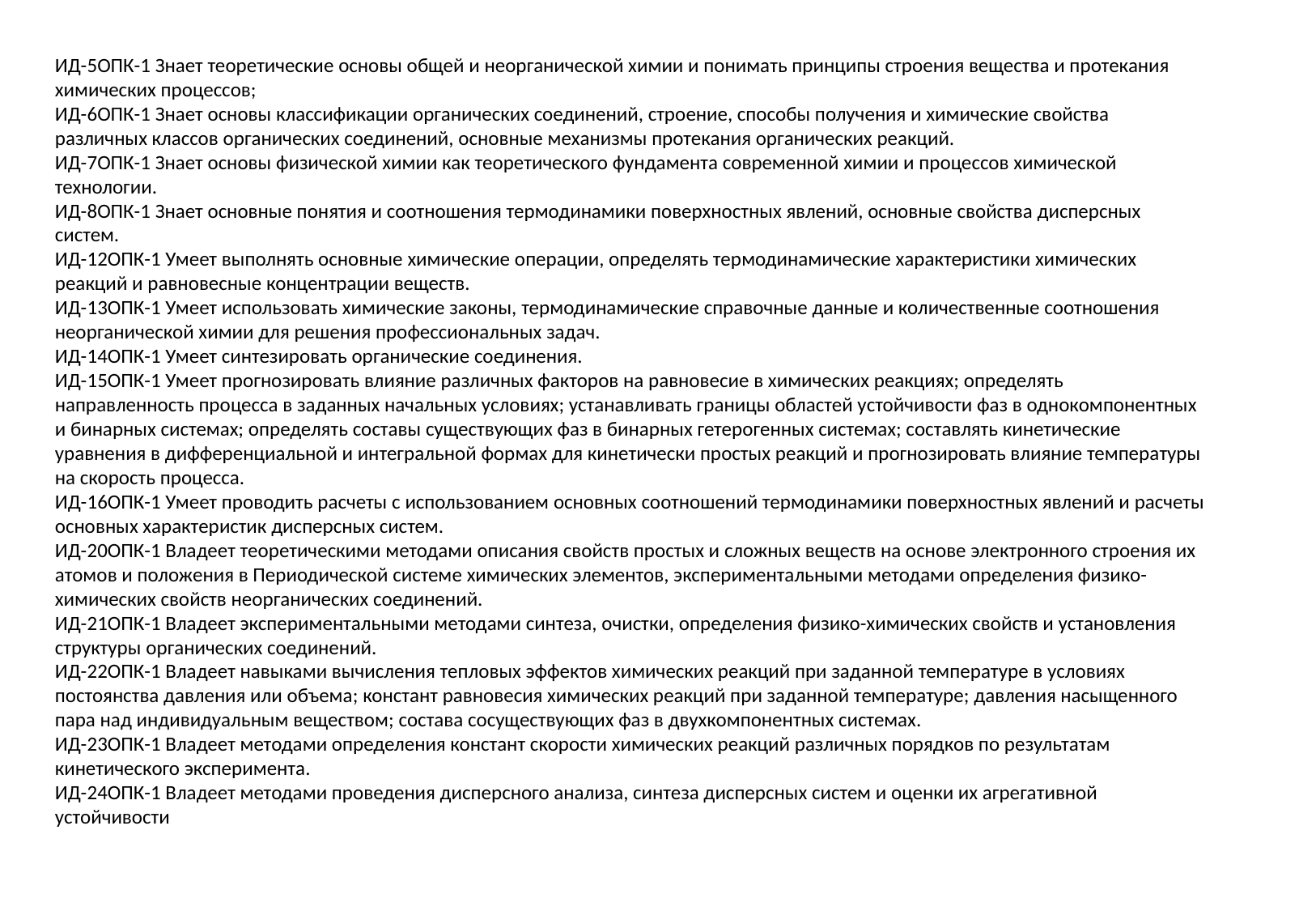

ИД-5ОПК-1 Знает теоретические основы общей и неорганической химии и понимать принципы строения вещества и протекания химических процессов;
ИД-6ОПК-1 Знает основы классификации органических соединений, строение, способы получения и химические свойства различных классов органических соединений, основные механизмы протекания органических реакций.
ИД-7ОПК-1 Знает основы физической химии как теоретического фундамента современной химии и процессов химической технологии.
ИД-8ОПК-1 Знает основные понятия и соотношения термодинамики поверхностных явлений, основные свойства дисперсных систем.
ИД-12ОПК-1 Умеет выполнять основные химические операции, определять термодинамические характеристики химических реакций и равновесные концентрации веществ.
ИД-13ОПК-1 Умеет использовать химические законы, термодинамические справочные данные и количественные соотношения неорганической химии для решения профессиональных задач.
ИД-14ОПК-1 Умеет синтезировать органические соединения.
ИД-15ОПК-1 Умеет прогнозировать влияние различных факторов на равновесие в химических реакциях; определять направленность процесса в заданных начальных условиях; устанавливать границы областей устойчивости фаз в однокомпонентных и бинарных системах; определять составы существующих фаз в бинарных гетерогенных системах; составлять кинетические уравнения в дифференциальной и интегральной формах для кинетически простых реакций и прогнозировать влияние температуры на скорость процесса.
ИД-16ОПК-1 Умеет проводить расчеты с использованием основных соотношений термодинамики поверхностных явлений и расчеты основных характеристик дисперсных систем.
ИД-20ОПК-1 Владеет теоретическими методами описания свойств простых и сложных веществ на основе электронного строения их атомов и положения в Периодической системе химических элементов, экспериментальными методами определения физико-химических свойств неорганических соединений.
ИД-21ОПК-1 Владеет экспериментальными методами синтеза, очистки, определения физико-химических свойств и установления структуры органических соединений.
ИД-22ОПК-1 Владеет навыками вычисления тепловых эффектов химических реакций при заданной температуре в условиях постоянства давления или объема; констант равновесия химических реакций при заданной температуре; давления насыщенного пара над индивидуальным веществом; состава сосуществующих фаз в двухкомпонентных системах.
ИД-23ОПК-1 Владеет методами определения констант скорости химических реакций различных порядков по результатам кинетического эксперимента.
ИД-24ОПК-1 Владеет методами проведения дисперсного анализа, синтеза дисперсных систем и оценки их агрегативной устойчивости